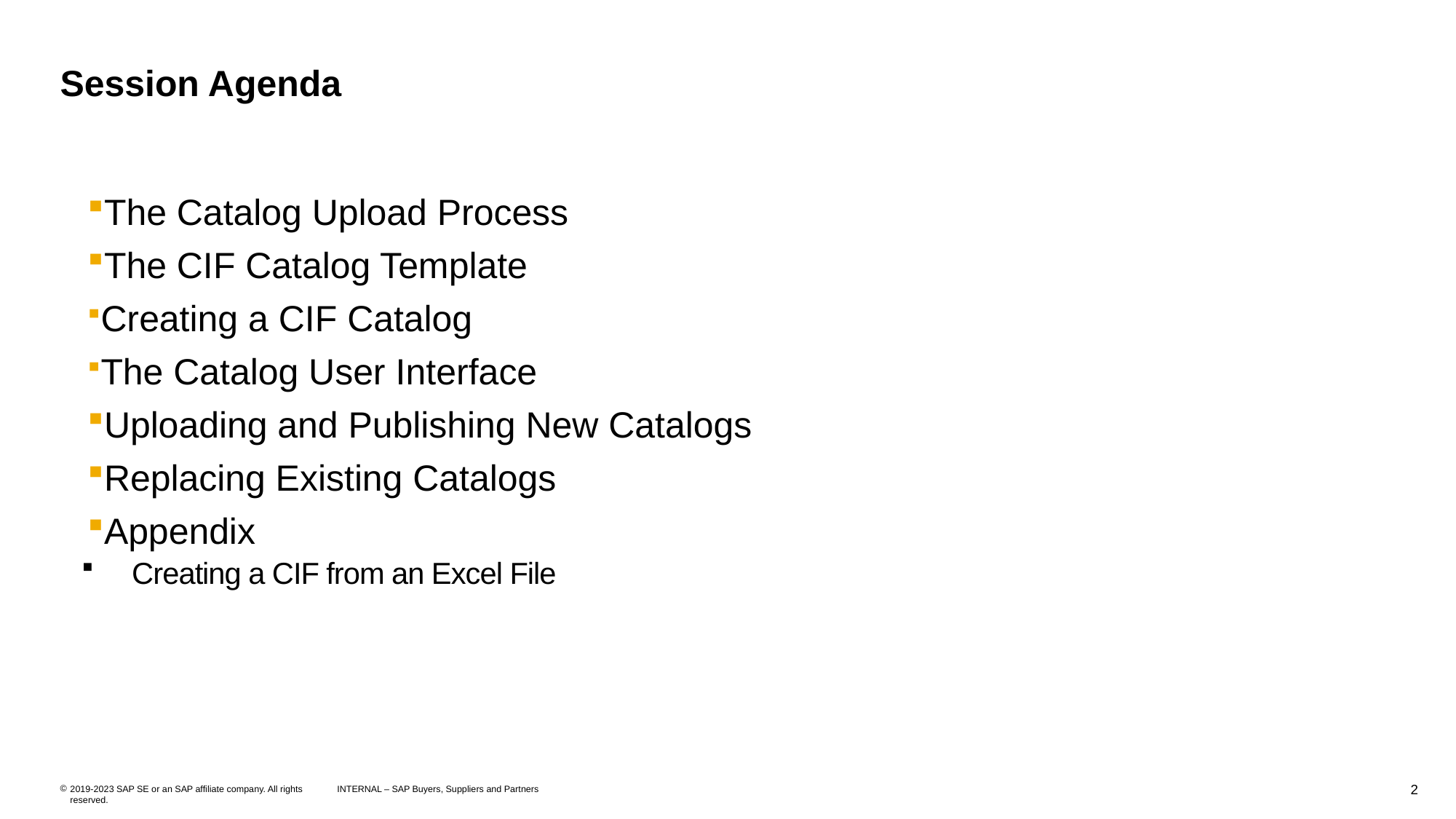

# Session Agenda
The Catalog Upload Process
The CIF Catalog Template
Creating a CIF Catalog
The Catalog User Interface
Uploading and Publishing New Catalogs
Replacing Existing Catalogs
Appendix
 Creating a CIF from an Excel File